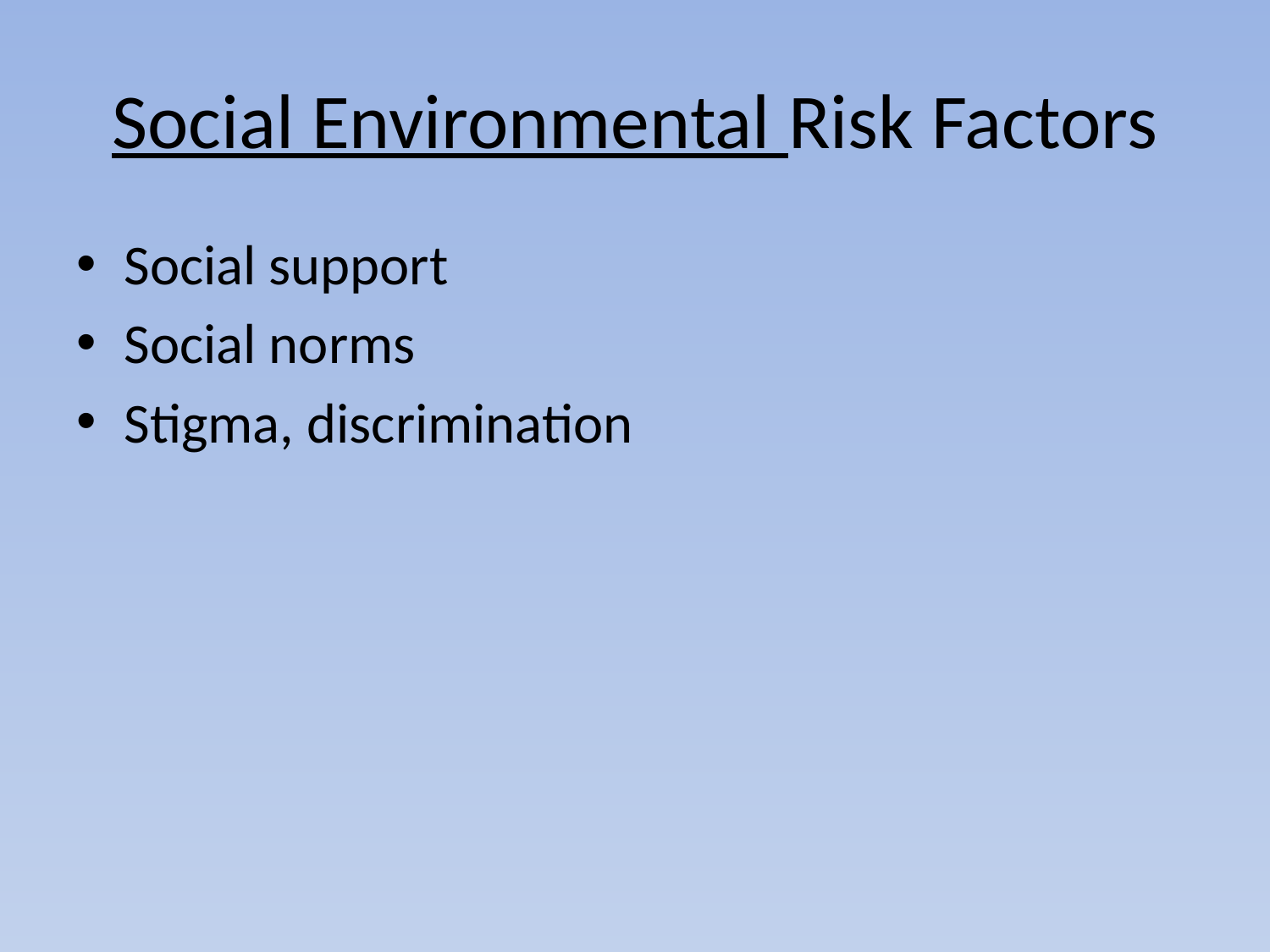

# Social Environmental Risk Factors
Social support
Social norms
Stigma, discrimination